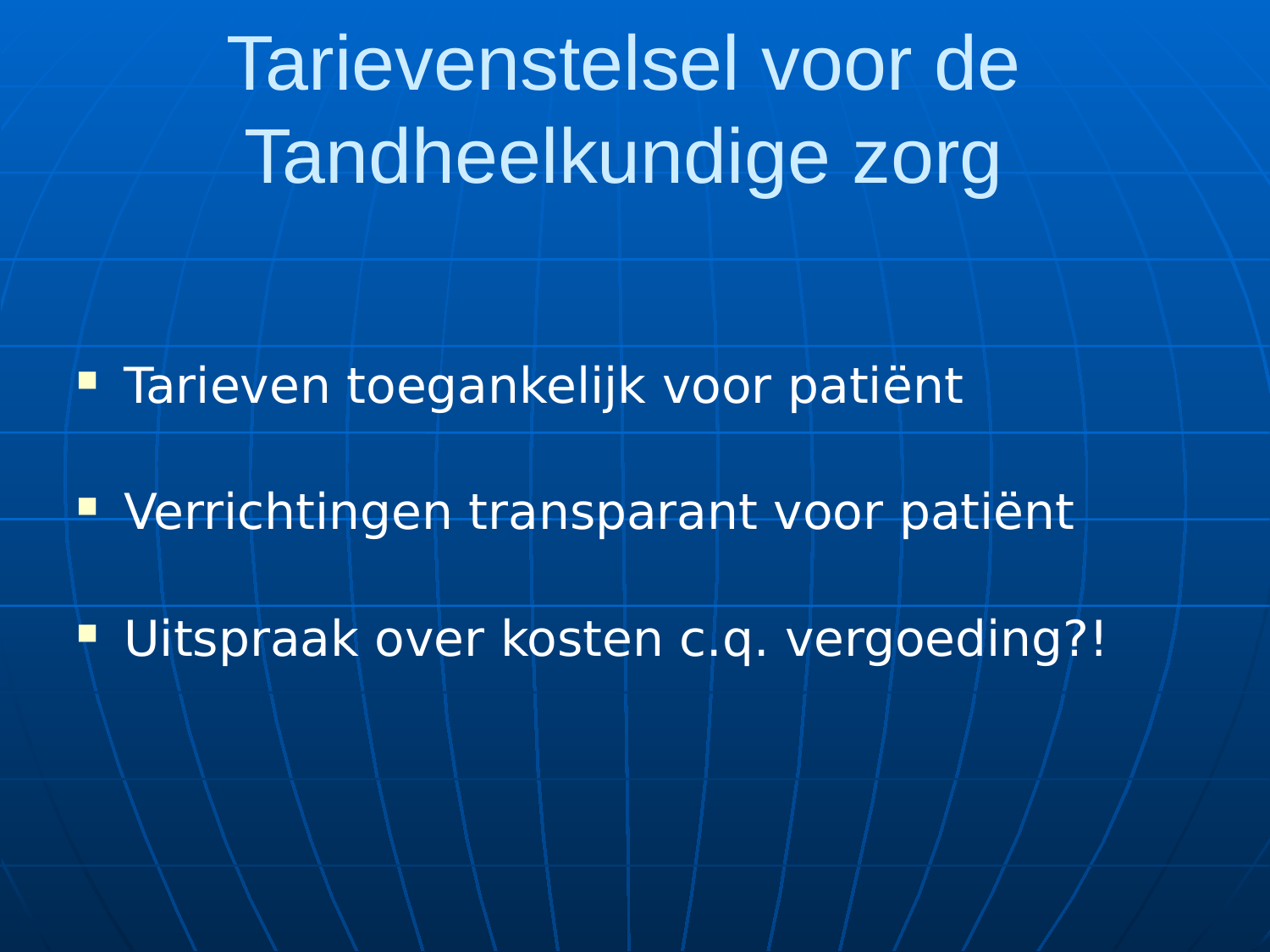

# Tarievenstelsel voor de  Tandheelkundige zorg

Tarieven toegankelijk voor patiënt

Verrichtingen transparant voor patiënt

Uitspraak over kosten c.q. vergoeding?!